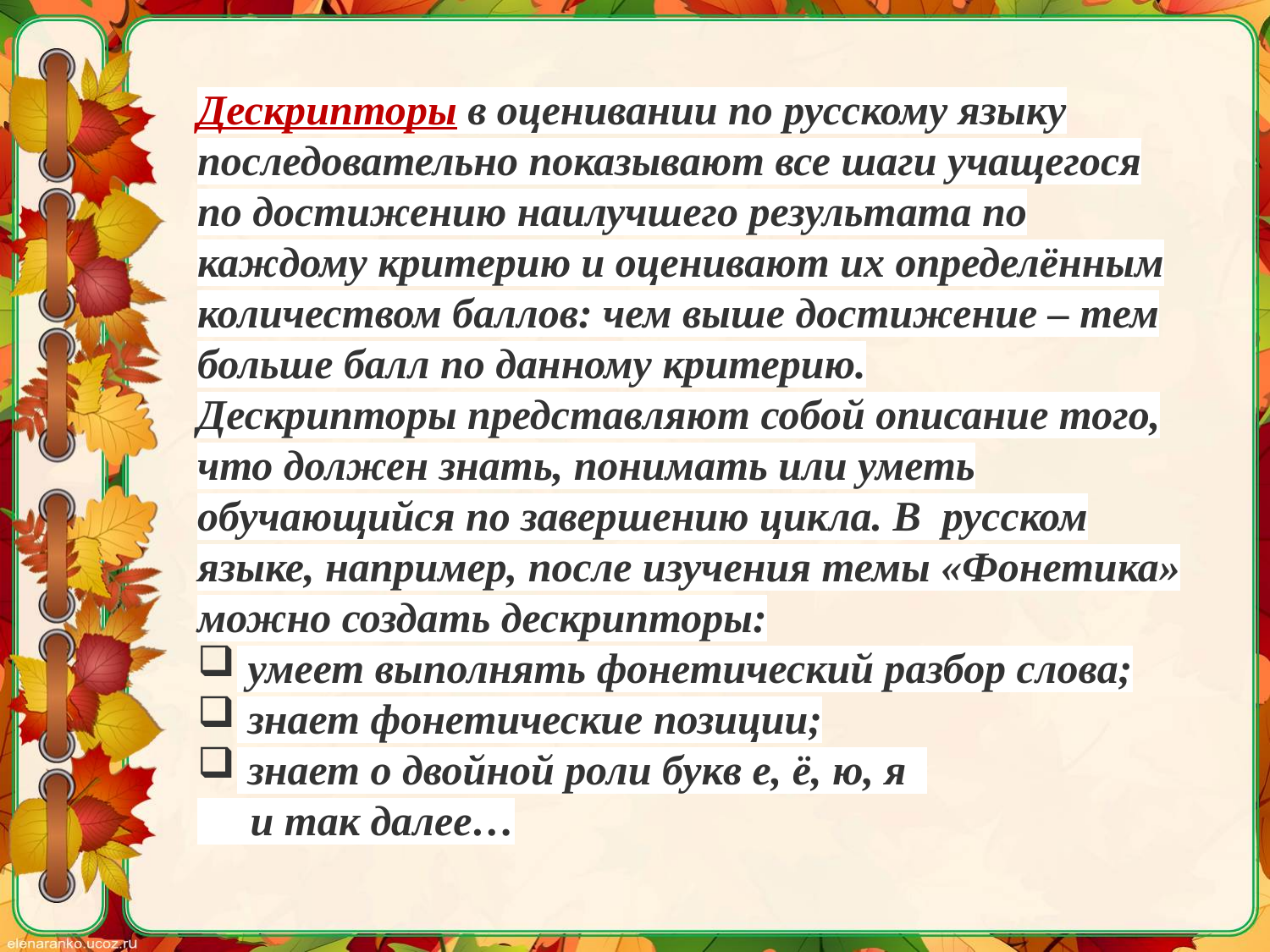

Дескрипторы в оценивании по русскому языку последовательно показывают все шаги учащегося по достижению наилучшего результата по каждому критерию и оценивают их определённым количеством баллов: чем выше достижение – тем больше балл по данному критерию.
Дескрипторы представляют собой описание того, что должен знать, понимать или уметь обучающийся по завершению цикла. В  русском языке, например, после изучения темы «Фонетика» можно создать дескрипторы:
 умеет выполнять фонетический разбор слова;
 знает фонетические позиции;
 знает о двойной роли букв е, ё, ю, я
     и так далее…